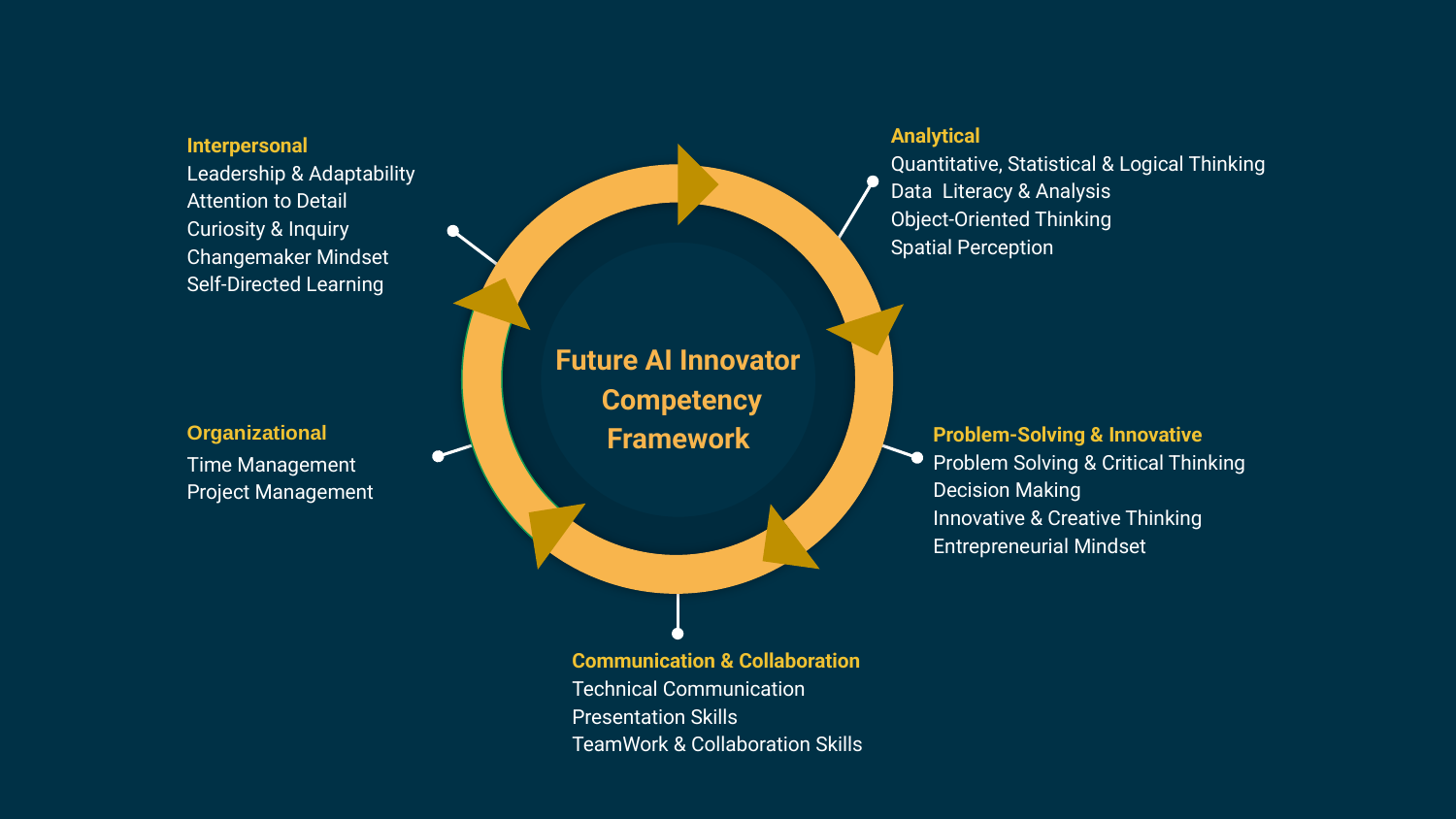

Analytical
Quantitative, Statistical & Logical Thinking
Data  Literacy & Analysis
Object-Oriented Thinking
Spatial Perception

Interpersonal
Leadership & Adaptability
Attention to Detail
Curiosity & Inquiry
Changemaker Mindset
Self-Directed Learning

Future AI Innovator
 Competency Framework
Organizational
Time Management
Project Management

Problem-Solving & Innovative
Problem Solving & Critical Thinking
Decision Making
Innovative & Creative Thinking
Entrepreneurial Mindset

Communication & Collaboration
Technical Communication
Presentation Skills
TeamWork & Collaboration Skills